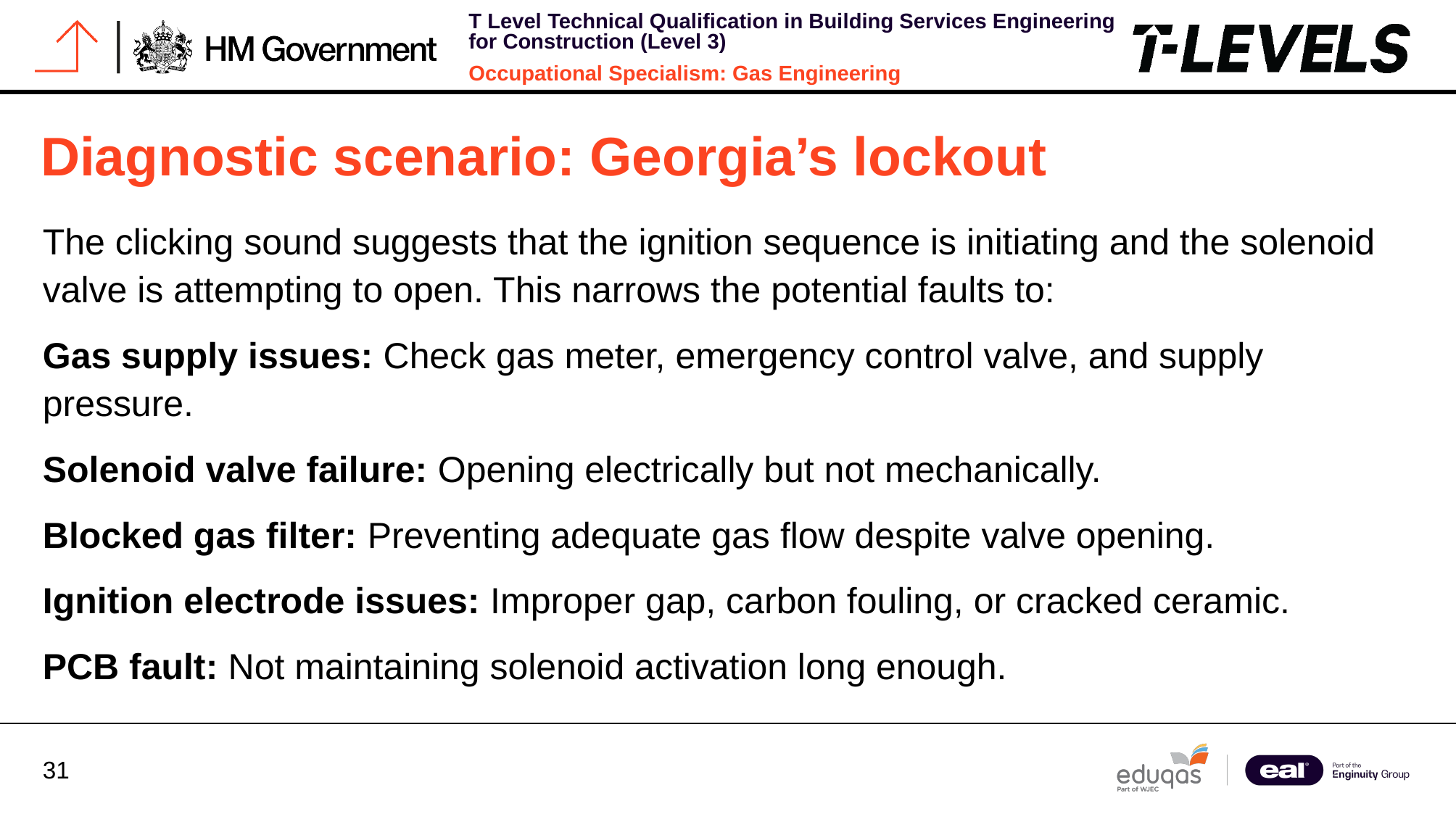

# Diagnostic scenario: Georgia’s lockout
The clicking sound suggests that the ignition sequence is initiating and the solenoid valve is attempting to open. This narrows the potential faults to:
Gas supply issues: Check gas meter, emergency control valve, and supply pressure.
Solenoid valve failure: Opening electrically but not mechanically.
Blocked gas filter: Preventing adequate gas flow despite valve opening.
Ignition electrode issues: Improper gap, carbon fouling, or cracked ceramic.
PCB fault: Not maintaining solenoid activation long enough.